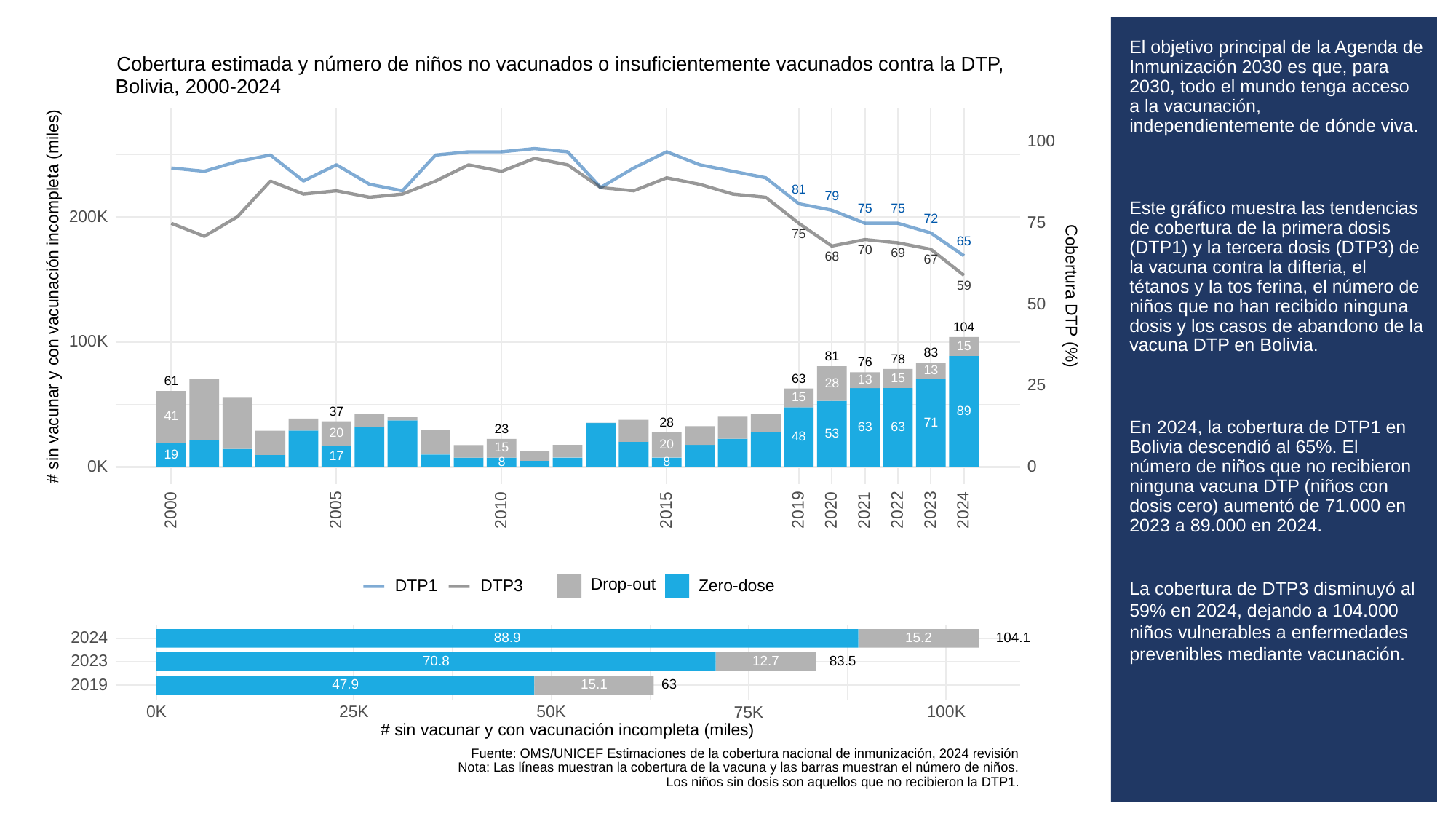

# El objetivo principal de la Agenda de Inmunización 2030 es que, para 2030, todo el mundo tenga acceso a la vacunación, independientemente de dónde viva.

Este gráfico muestra las tendencias de cobertura de la primera dosis (DTP1) y la tercera dosis (DTP3) de la vacuna contra la difteria, el tétanos y la tos ferina, el número de niños que no han recibido ninguna dosis y los casos de abandono de la vacuna DTP en Bolivia.

En 2024, la cobertura de DTP1 en Bolivia descendió al 65%. El número de niños que no recibieron ninguna vacuna DTP (niños con dosis cero) aumentó de 71.000 en 2023 a 89.000 en 2024.

La cobertura de DTP3 disminuyó al 59% en 2024, dejando a 104.000 niños vulnerables a enfermedades prevenibles mediante vacunación.

Cobertura estimada y número de niños no vacunados o insuficientemente vacunados contra la DTP,
Bolivia, 2000-2024

100

81
79
75
75
200K
72
75

75
65
70
69
68
67

59
# sin vacunar y con vacunación incompleta (miles)
Cobertura DTP (%)
50
104
100K

15

83
81
78

76

13

15
63
13
61

28

25

15

89
37

41

71
28

63
63

23

20
53

48

20

15

19

17

8
8

0K
0

2023
2000
2005
2010
2015
2019
2020
2021
2022
2024

Drop-out
DTP3
Zero-dose
DTP1

2024
88.9
15.2
104.1

2023
83.5
70.8
12.7

2019
63
47.9
15.1

0K
25K
50K
100K
75K
# sin vacunar y con vacunación incompleta (miles)
Fuente: OMS/UNICEF Estimaciones de la cobertura nacional de inmunización, 2024 revisión
Nota: Las líneas muestran la cobertura de la vacuna y las barras muestran el número de niños.
Los niños sin dosis son aquellos que no recibieron la DTP1.